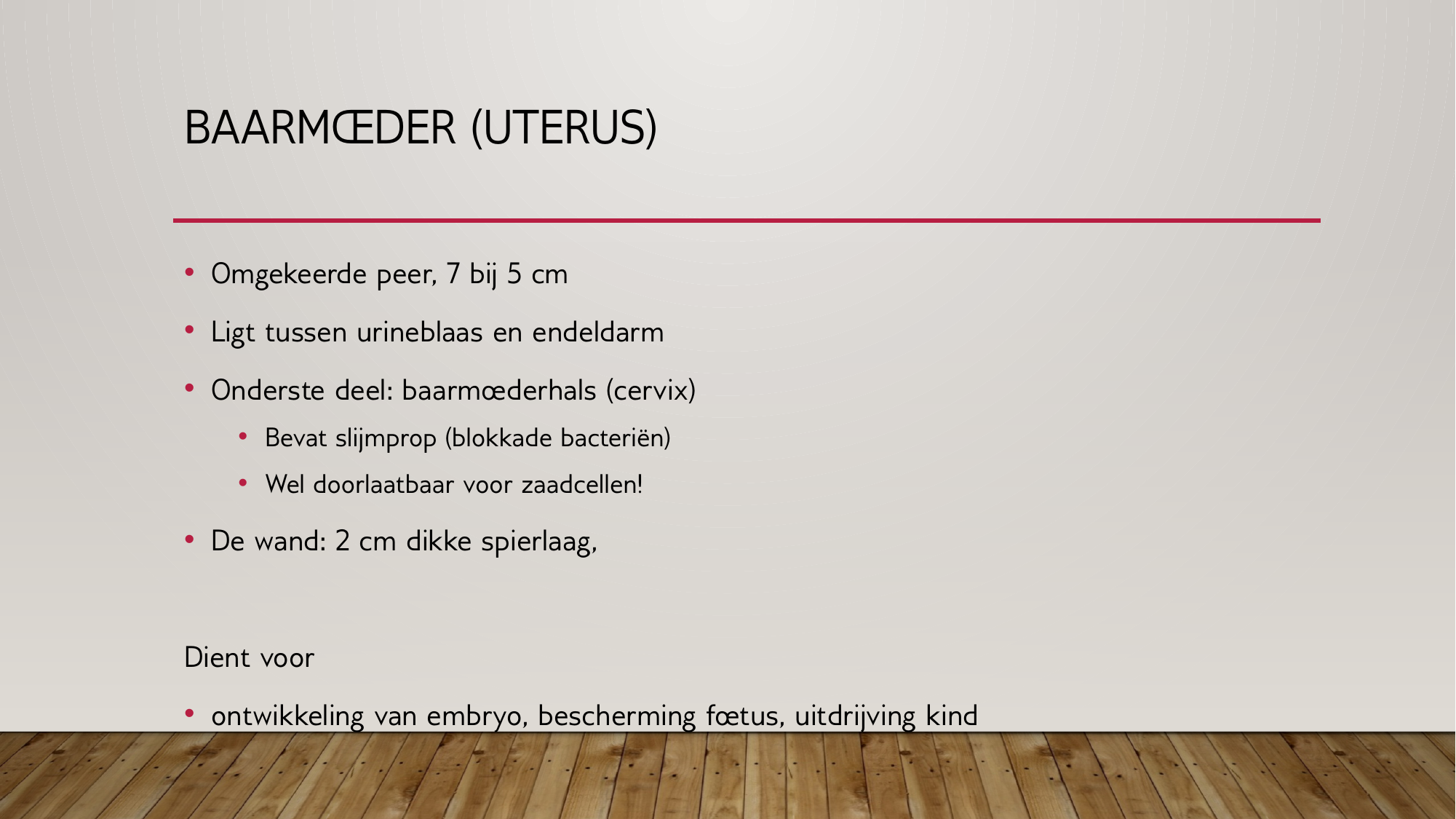

# Baarmoeder (uterus)
Omgekeerde peer, 7 bij 5 cm
Ligt tussen urineblaas en endeldarm
Onderste deel: baarmoederhals (cervix)
Bevat slijmprop (blokkade bacteriën)
Wel doorlaatbaar voor zaadcellen!
De wand: 2 cm dikke spierlaag,

Dient voor
ontwikkeling van embryo, bescherming foetus, uitdrijving kind